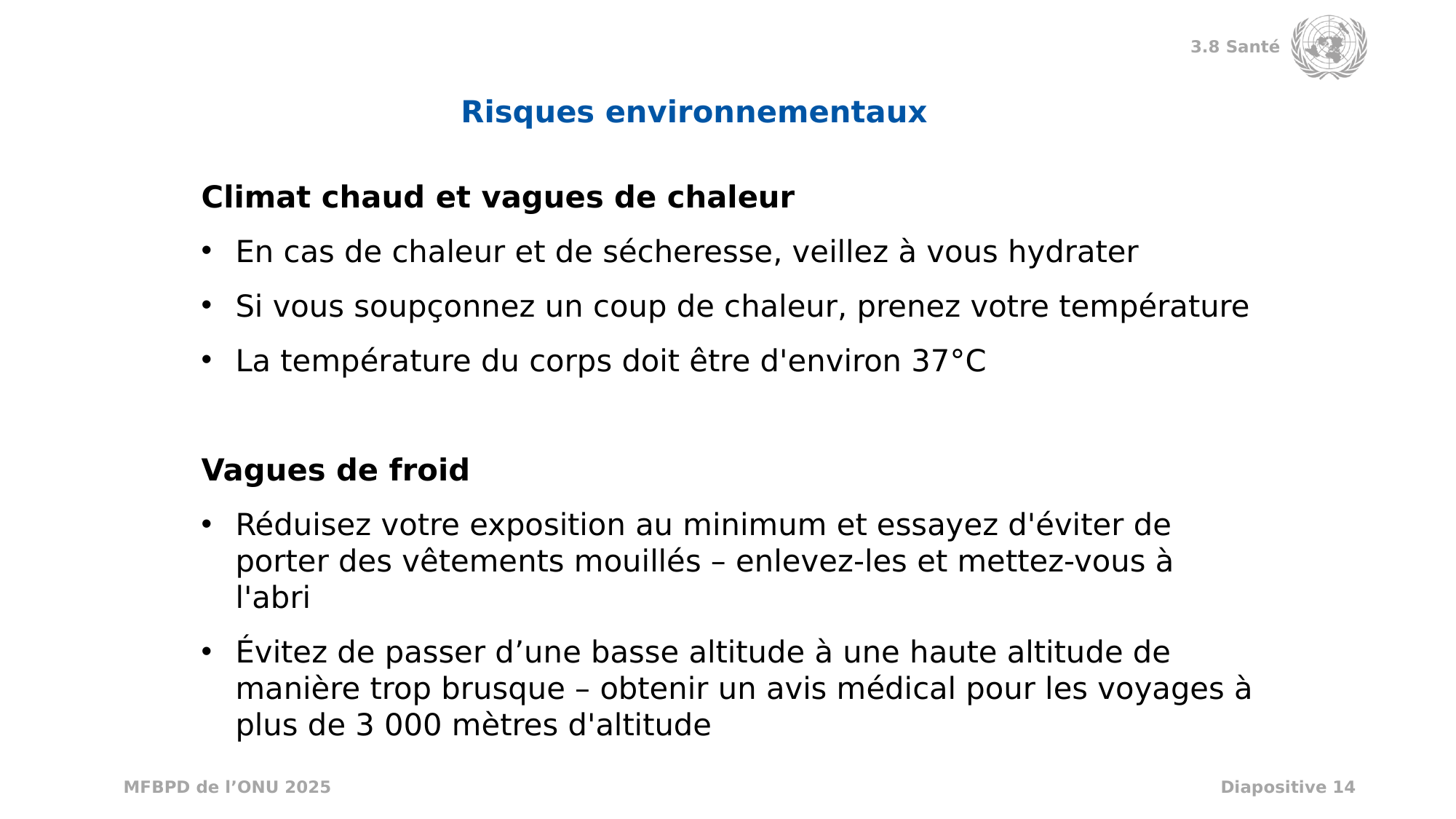

Risques environnementaux
Climat chaud et vagues de chaleur
En cas de chaleur et de sécheresse, veillez à vous hydrater
Si vous soupçonnez un coup de chaleur, prenez votre température
La température du corps doit être d'environ 37°C

Vagues de froid
Réduisez votre exposition au minimum et essayez d'éviter de porter des vêtements mouillés – enlevez-les et mettez-vous à l'abri
Évitez de passer d’une basse altitude à une haute altitude de manière trop brusque – obtenir un avis médical pour les voyages à plus de 3 000 mètres d'altitude